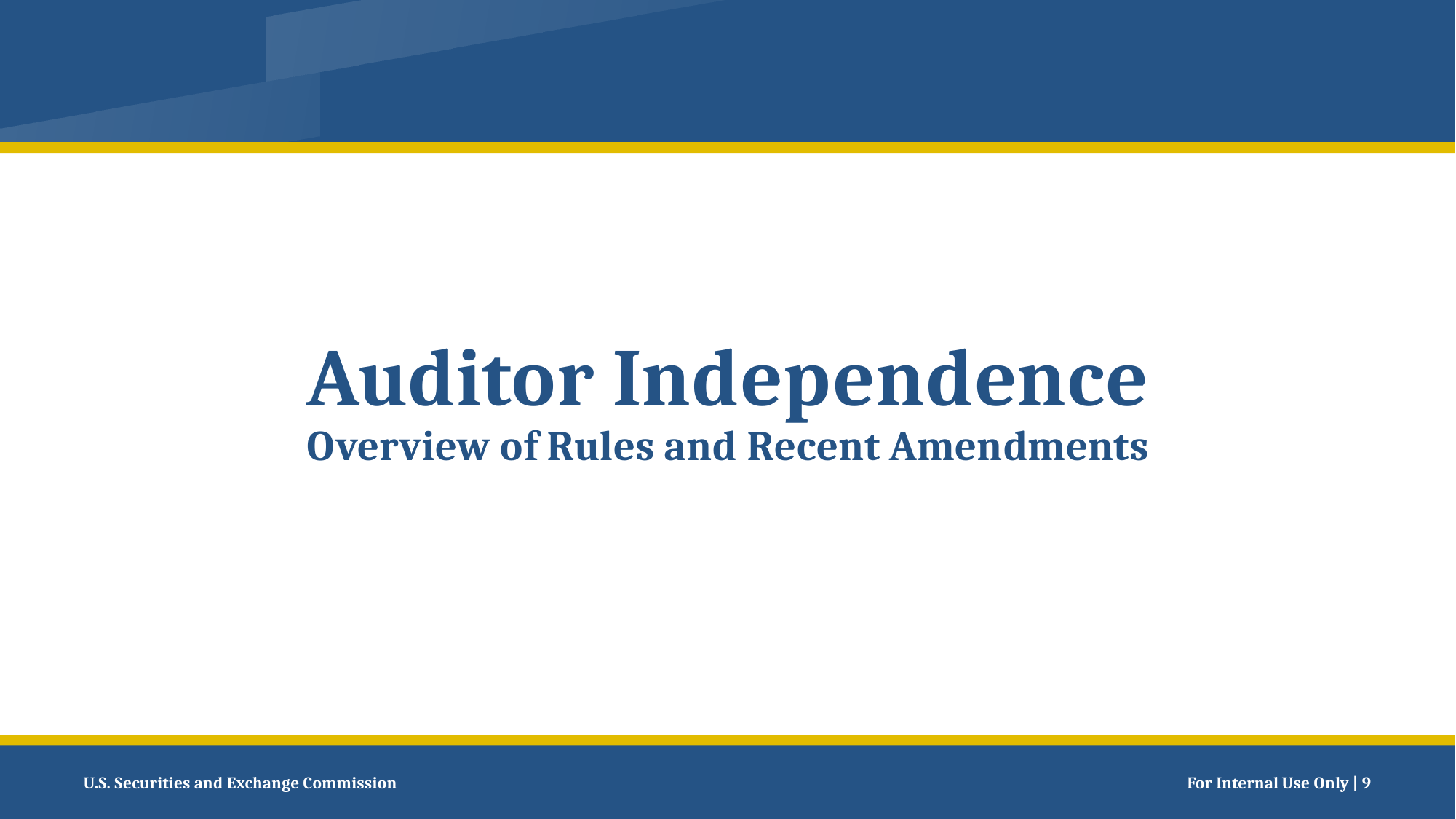

# Auditor Independence Overview of Rules and Recent Amendments
9